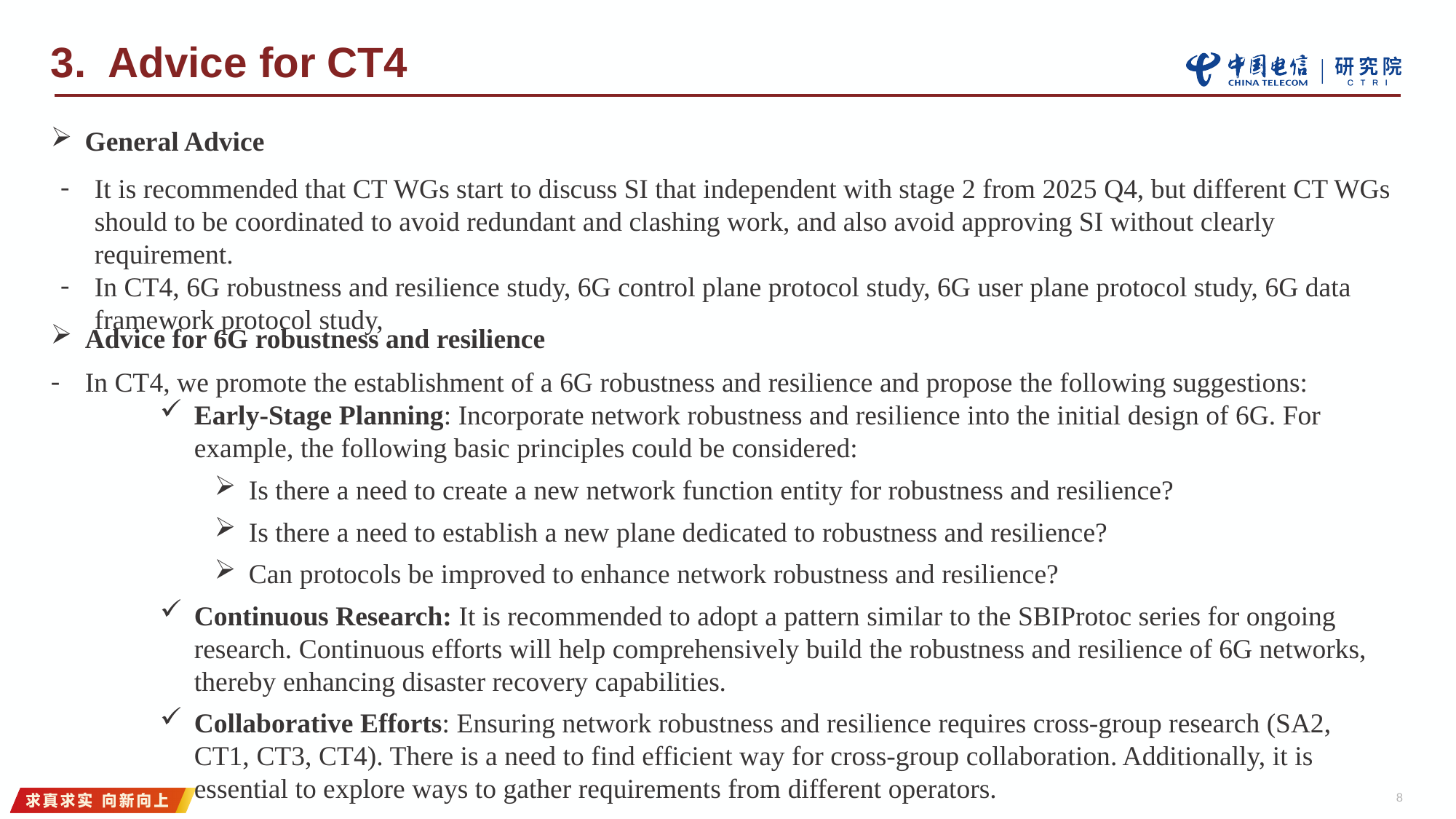

3.  Advice for CT4
General Advice
It is recommended that CT WGs start to discuss SI that independent with stage 2 from 2025 Q4, but different CT WGs should to be coordinated to avoid redundant and clashing work, and also avoid approving SI without clearly requirement.
In CT4, 6G robustness and resilience study, 6G control plane protocol study, 6G user plane protocol study, 6G data framework protocol study,
Advice for 6G robustness and resilience
In CT4, we promote the establishment of a 6G robustness and resilience and propose the following suggestions:
Early-Stage Planning: Incorporate network robustness and resilience into the initial design of 6G. For example, the following basic principles could be considered:
Is there a need to create a new network function entity for robustness and resilience?
Is there a need to establish a new plane dedicated to robustness and resilience?
Can protocols be improved to enhance network robustness and resilience?
Continuous Research: It is recommended to adopt a pattern similar to the SBIProtoc series for ongoing research. Continuous efforts will help comprehensively build the robustness and resilience of 6G networks, thereby enhancing disaster recovery capabilities.
Collaborative Efforts: Ensuring network robustness and resilience requires cross-group research (SA2, CT1, CT3, CT4). There is a need to find efficient way for cross-group collaboration. Additionally, it is essential to explore ways to gather requirements from different operators.